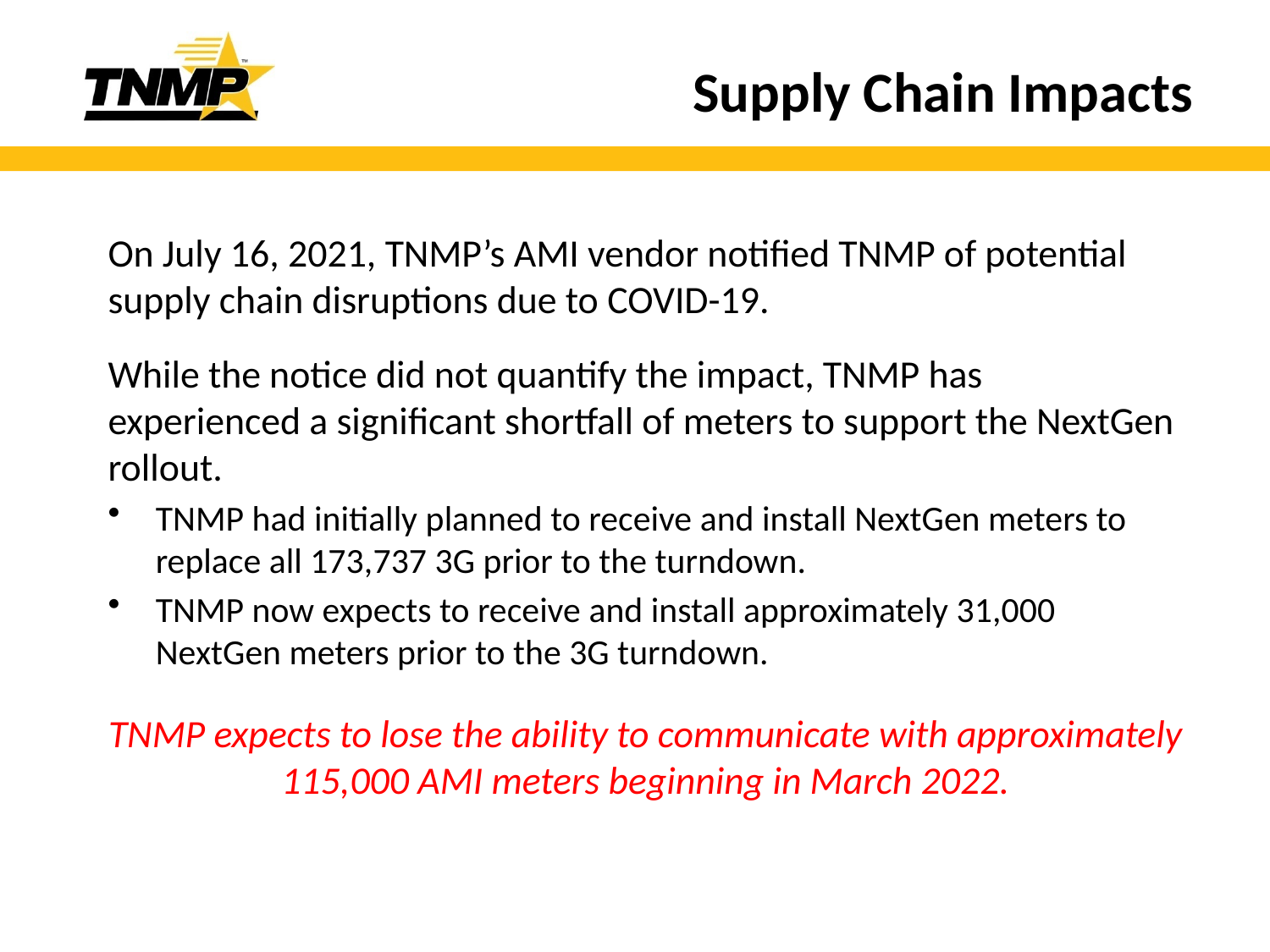

# Supply Chain Impacts
On July 16, 2021, TNMP’s AMI vendor notified TNMP of potential supply chain disruptions due to COVID-19.

While the notice did not quantify the impact, TNMP has experienced a significant shortfall of meters to support the NextGen rollout.
TNMP had initially planned to receive and install NextGen meters to replace all 173,737 3G prior to the turndown.
TNMP now expects to receive and install approximately 31,000 NextGen meters prior to the 3G turndown.

TNMP expects to lose the ability to communicate with approximately 115,000 AMI meters beginning in March 2022.